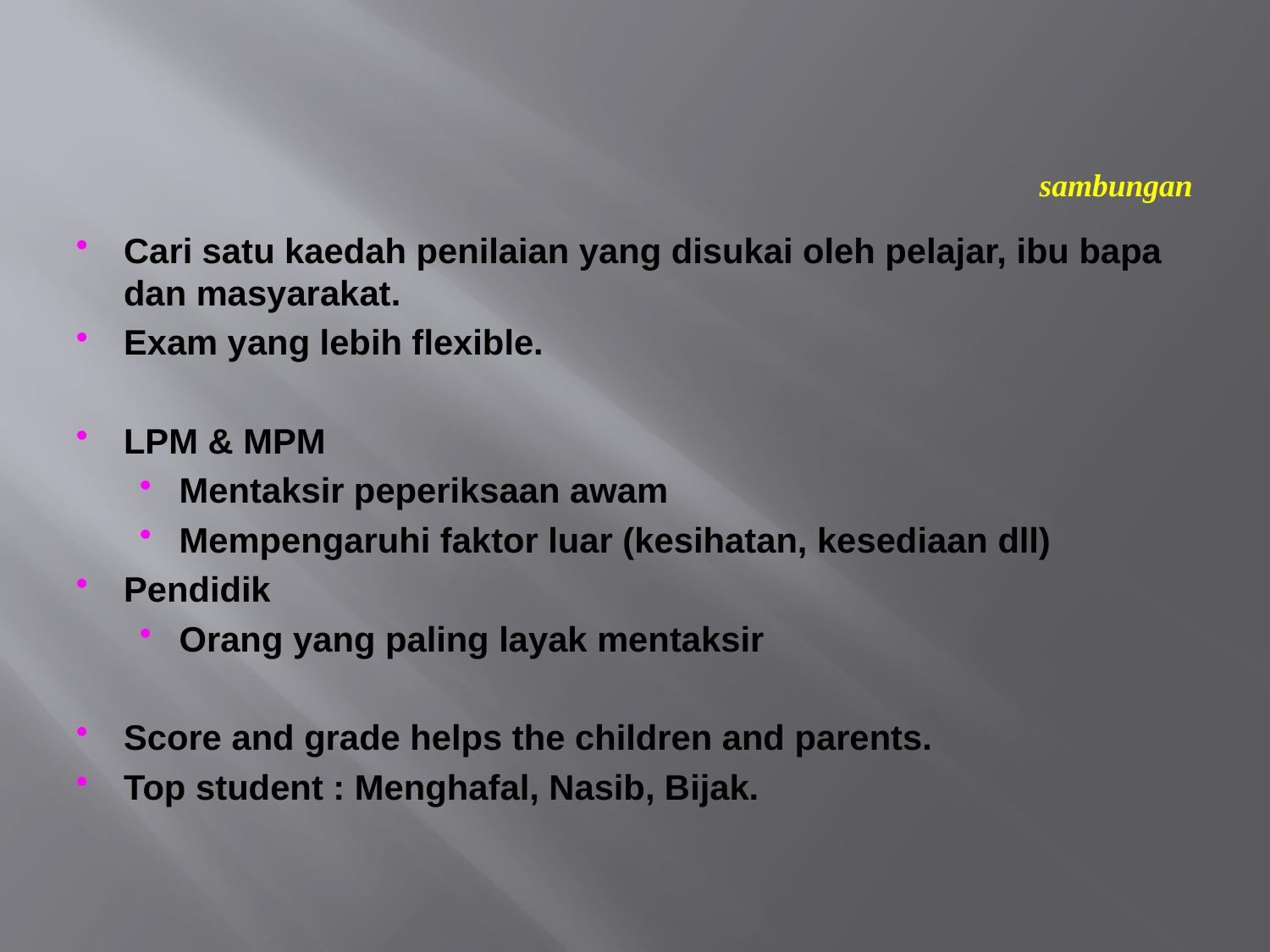

sambungan

Cari satu kaedah penilaian yang disukai oleh pelajar, ibu bapa dan masyarakat.
Exam yang lebih flexible.

LPM & MPM
Mentaksir peperiksaan awam
Mempengaruhi faktor luar (kesihatan, kesediaan dll)
Pendidik
Orang yang paling layak mentaksir

Score and grade helps the children and parents.
Top student : Menghafal, Nasib, Bijak.